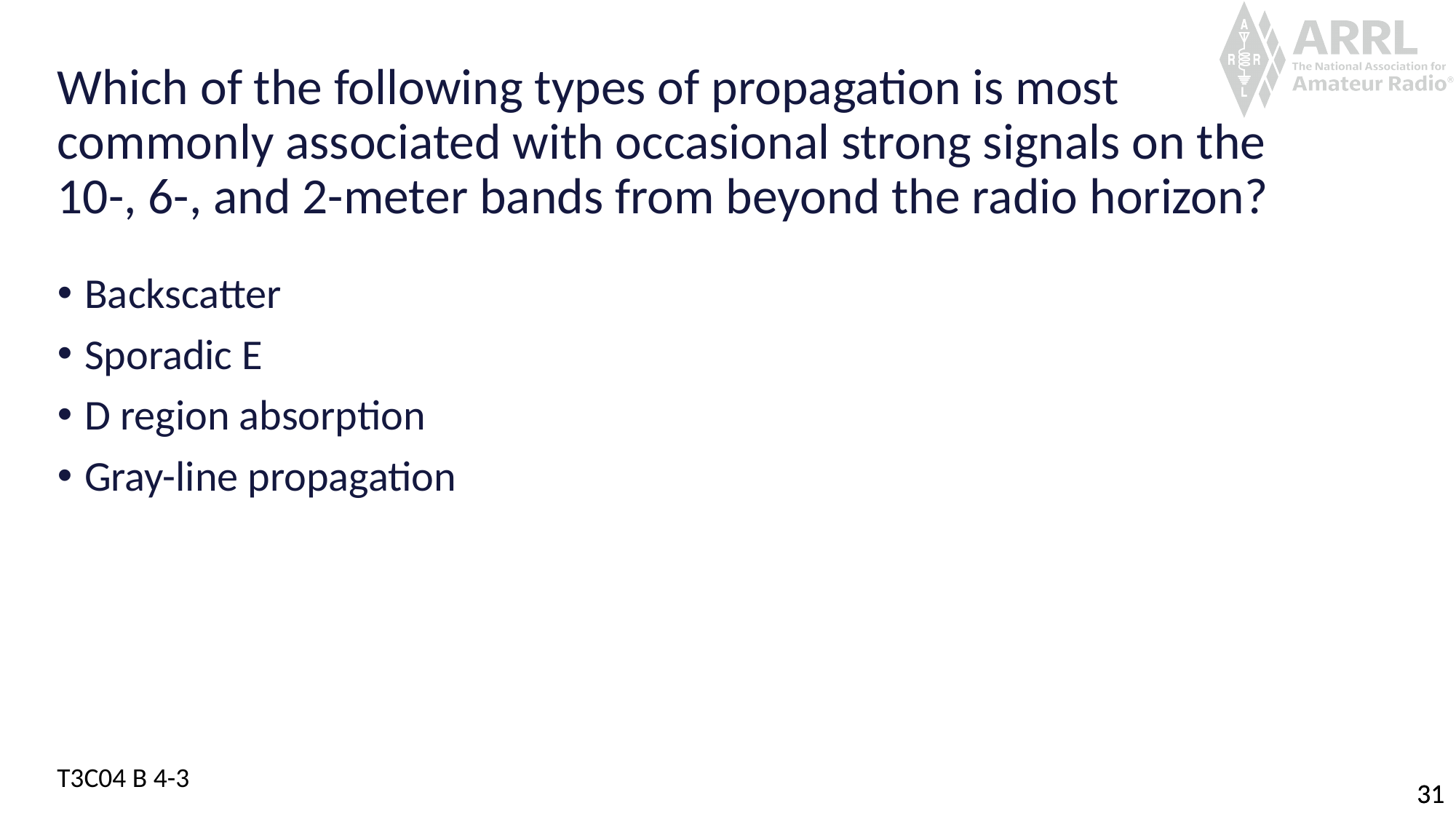

# Which of the following types of propagation is most commonly associated with occasional strong signals on the 10-, 6-, and 2-meter bands from beyond the radio horizon?
Backscatter
Sporadic E
D region absorption
Gray-line propagation
T3C04 B 4-3